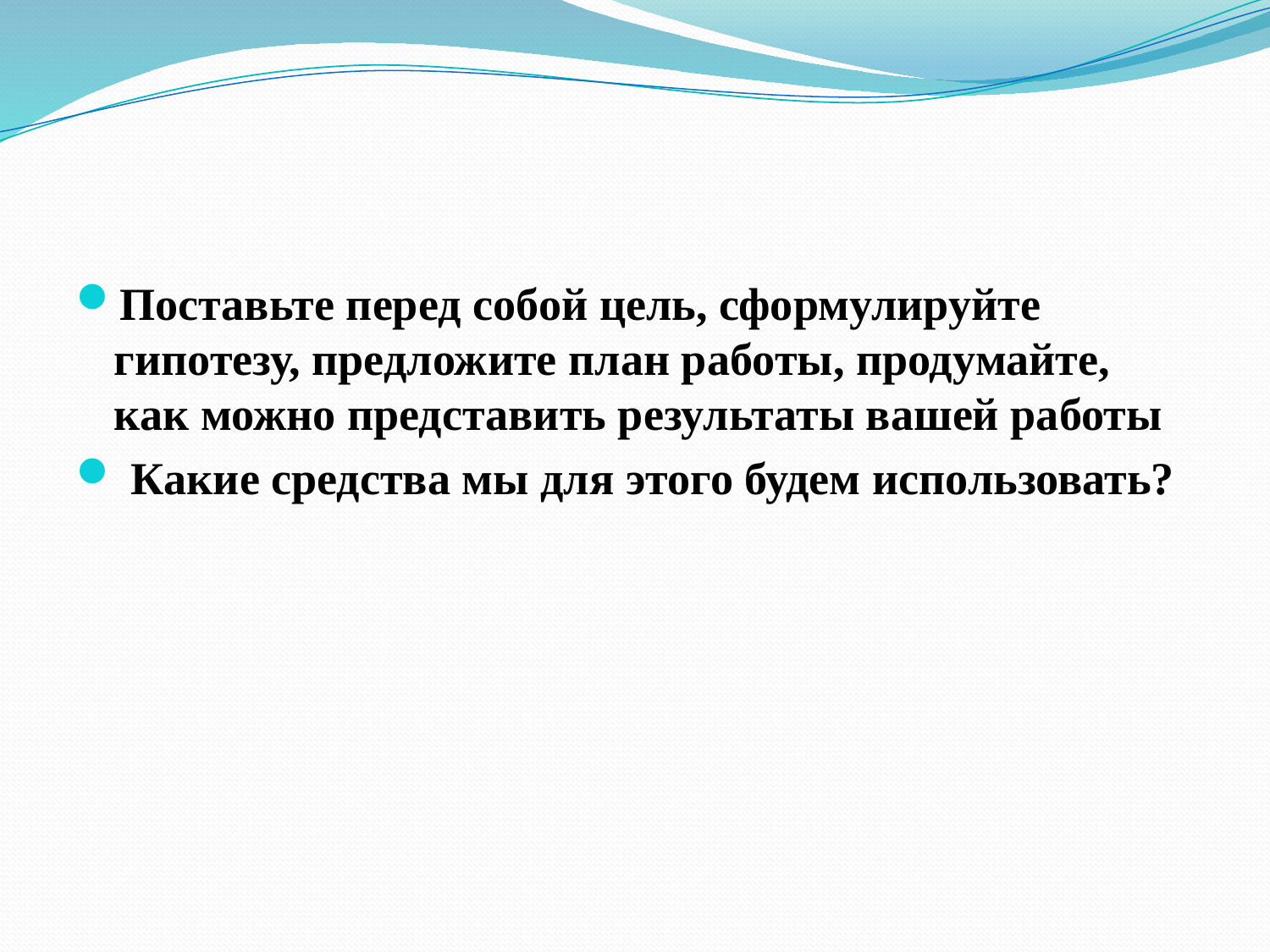

#
Поставьте перед собой цель, сформулируйте гипотезу, предложите план работы, продумайте, как можно представить результаты вашей работы
 Какие средства мы для этого будем использовать?